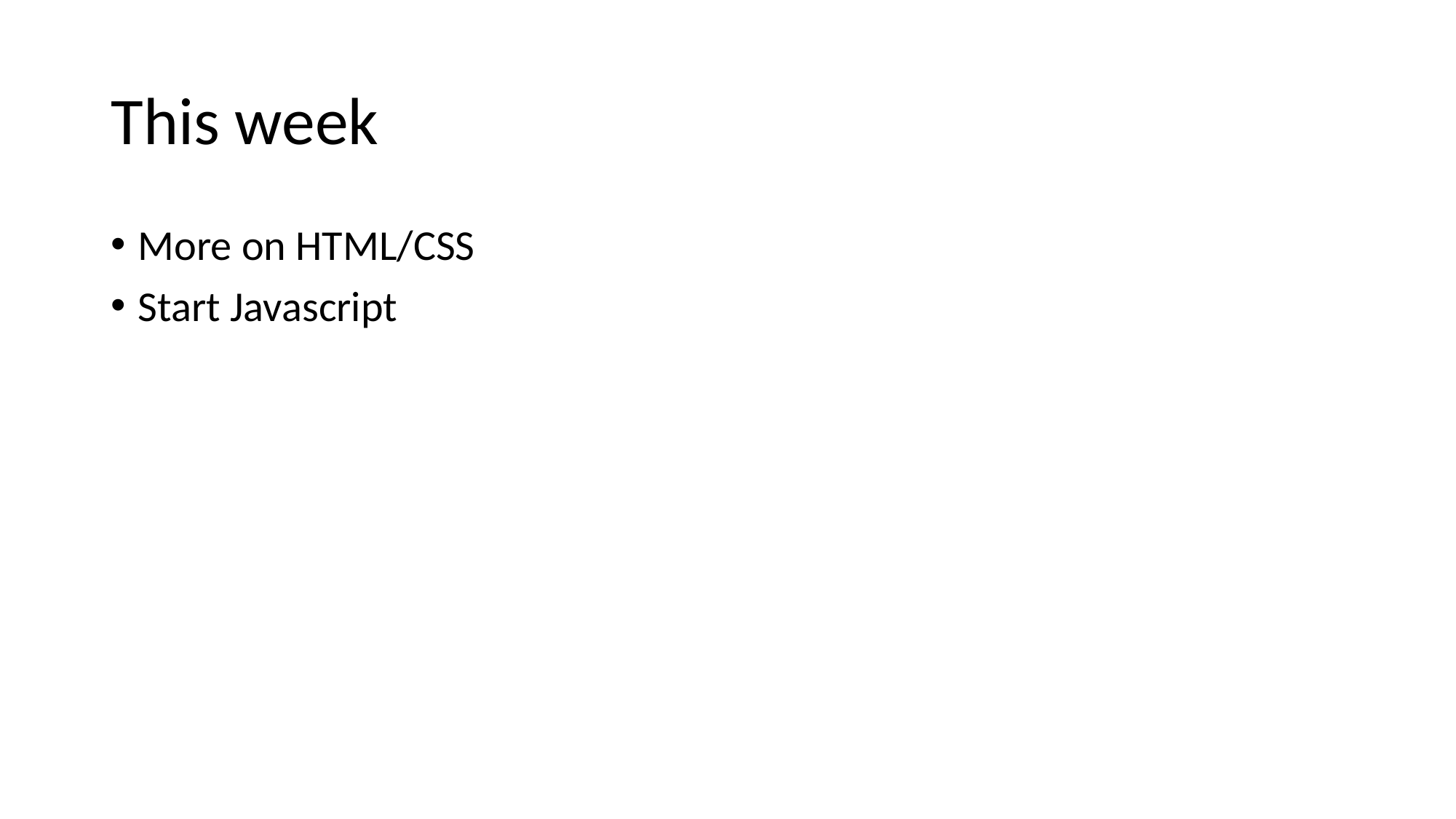

# This week
More on HTML/CSS
Start Javascript